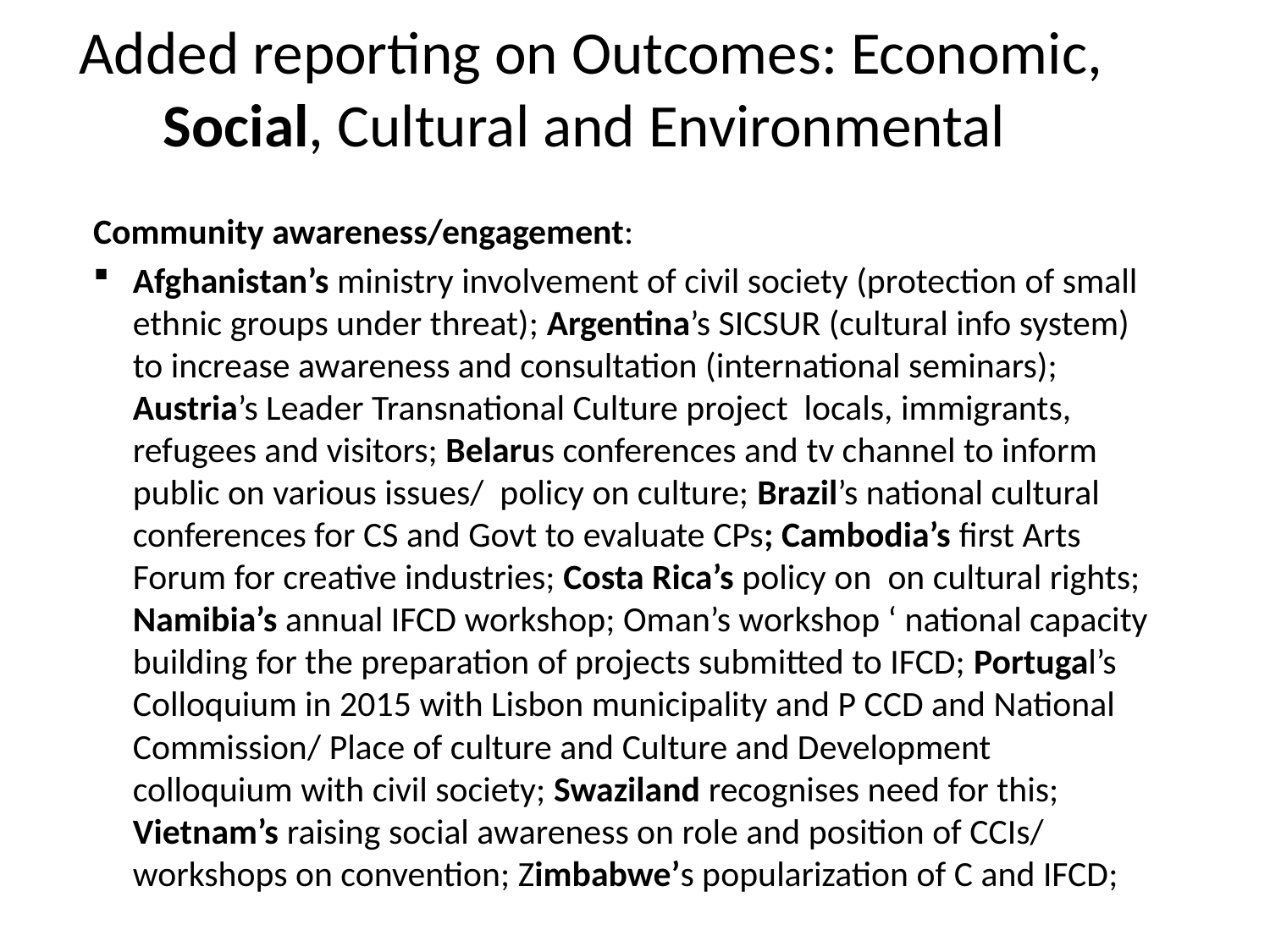

# Added reporting on Outcomes: Economic, Social, Cultural and Environmental
Community awareness/engagement:
Afghanistan’s ministry involvement of civil society (protection of small ethnic groups under threat); Argentina’s SICSUR (cultural info system) to increase awareness and consultation (international seminars); Austria’s Leader Transnational Culture project  locals, immigrants, refugees and visitors; Belarus conferences and tv channel to inform public on various issues/  policy on culture; Brazil’s national cultural conferences for CS and Govt to evaluate CPs; Cambodia’s first Arts Forum for creative industries; Costa Rica’s policy on  on cultural rights; Namibia’s annual IFCD workshop; Oman’s workshop ‘ national capacity building for the preparation of projects submitted to IFCD; Portugal’s Colloquium in 2015 with Lisbon municipality and P CCD and National Commission/ Place of culture and Culture and Development colloquium with civil society; Swaziland recognises need for this;  Vietnam’s raising social awareness on role and position of CCIs/ workshops on convention; Zimbabwe’s popularization of C and IFCD;